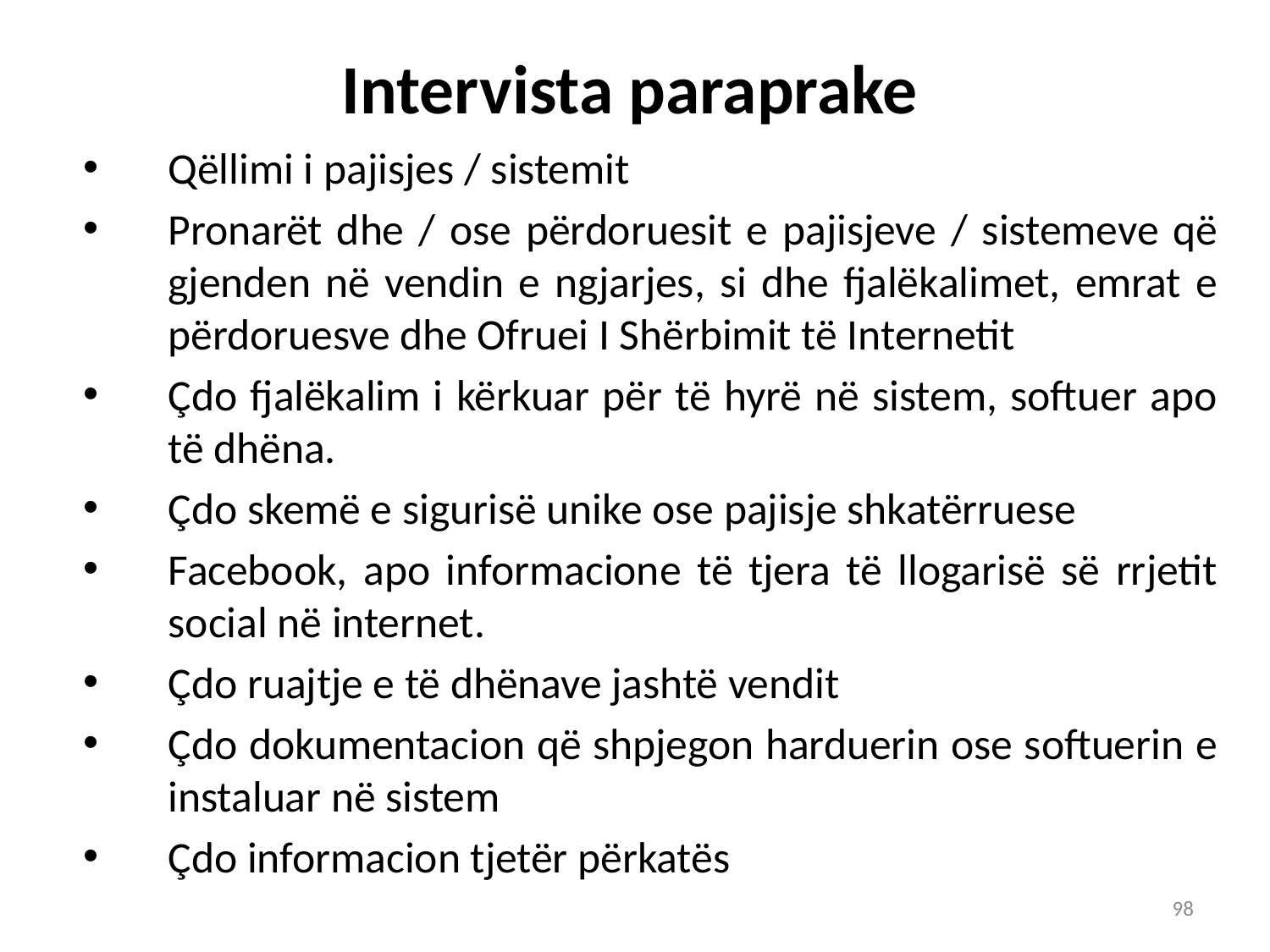

# Intervista paraprake
Qëllimi i pajisjes / sistemit
Pronarët dhe / ose përdoruesit e pajisjeve / sistemeve që gjenden në vendin e ngjarjes, si dhe fjalëkalimet, emrat e përdoruesve dhe Ofruei I Shërbimit të Internetit
Çdo fjalëkalim i kërkuar për të hyrë në sistem, softuer apo të dhëna.
Çdo skemë e sigurisë unike ose pajisje shkatërruese
Facebook, apo informacione të tjera të llogarisë së rrjetit social në internet.
Çdo ruajtje e të dhënave jashtë vendit
Çdo dokumentacion që shpjegon harduerin ose softuerin e instaluar në sistem
Çdo informacion tjetër përkatës
98